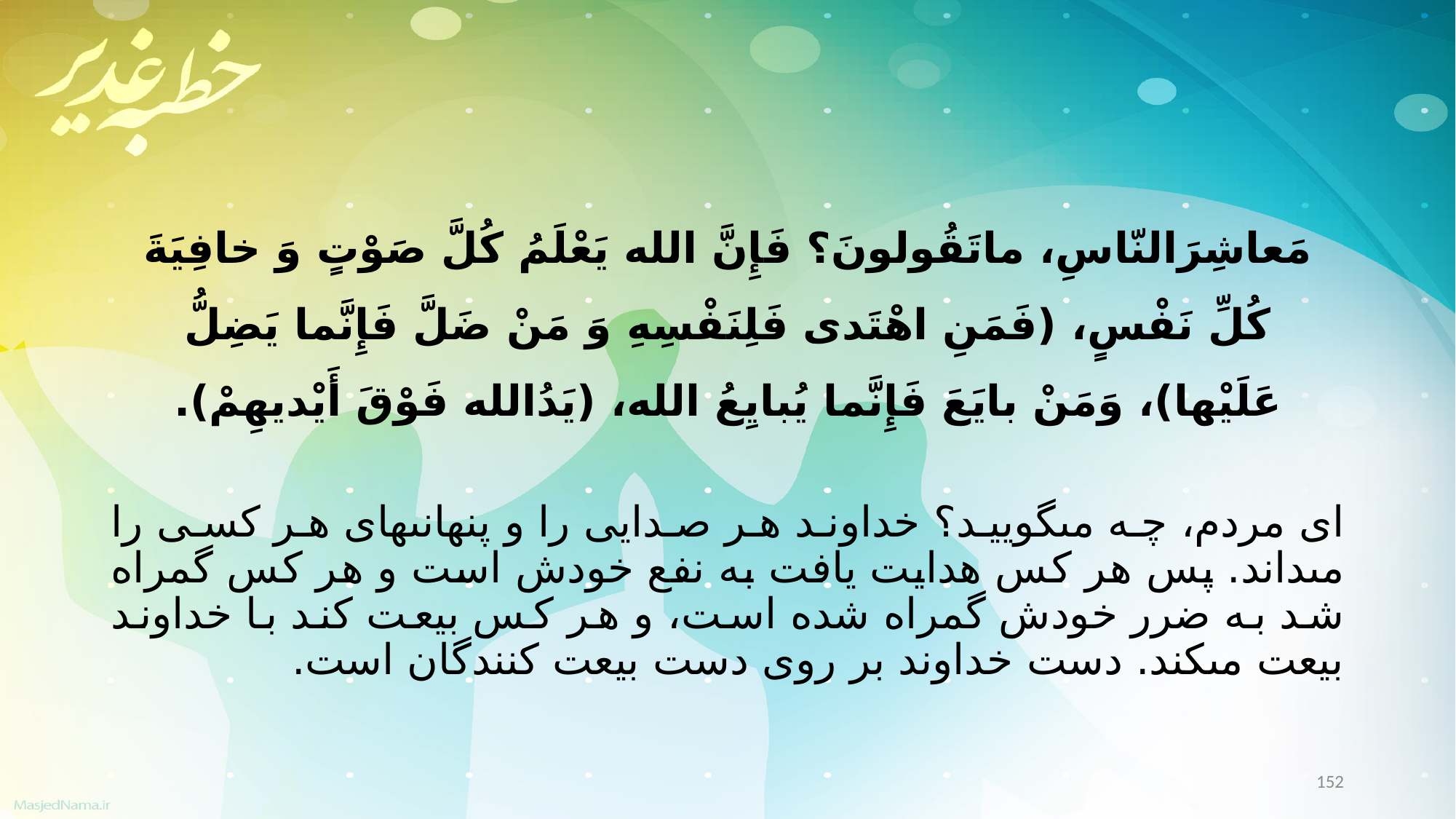

مَعاشِرَالنّاسِ، ماتَقُولونَ؟ فَإِنَّ الله یَعْلَمُ کُلَّ صَوْتٍ وَ خافِیَةَ کُلِّ نَفْسٍ، (فَمَنِ اهْتَدی فَلِنَفْسِهِ وَ مَنْ ضَلَّ فَإِنَّما یَضِلُّ عَلَیْها)، وَمَنْ بایَعَ فَإِنَّما یُبایِعُ الله، (یَدُالله فَوْقَ أَیْدیهِمْ).
اى مردم، چه مى‏گویید؟ خداوند هر صدایى را و پنهانى‏هاى هر کسى را مى‏داند. پس هر کس هدایت یافت به نفع خودش است و هر کس گمراه شد به ضرر خودش گمراه شده است، و هر کس بیعت کند با خداوند بیعت مى‏کند. دست خداوند بر روى دست بیعت کنندگان است.
152